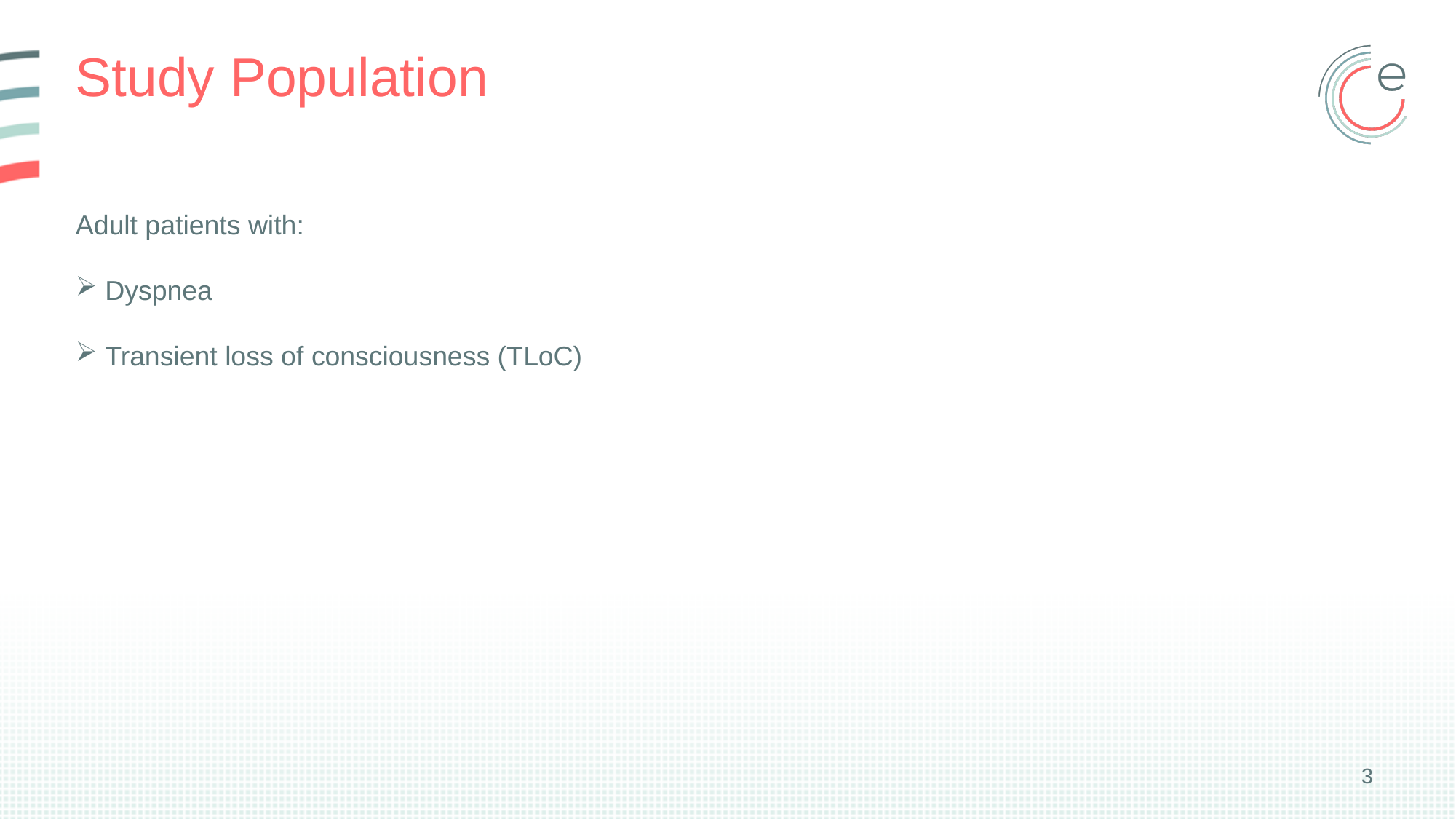

# Study Population
Adult patients with:

 Dyspnea

 Transient loss of consciousness (TLoC)